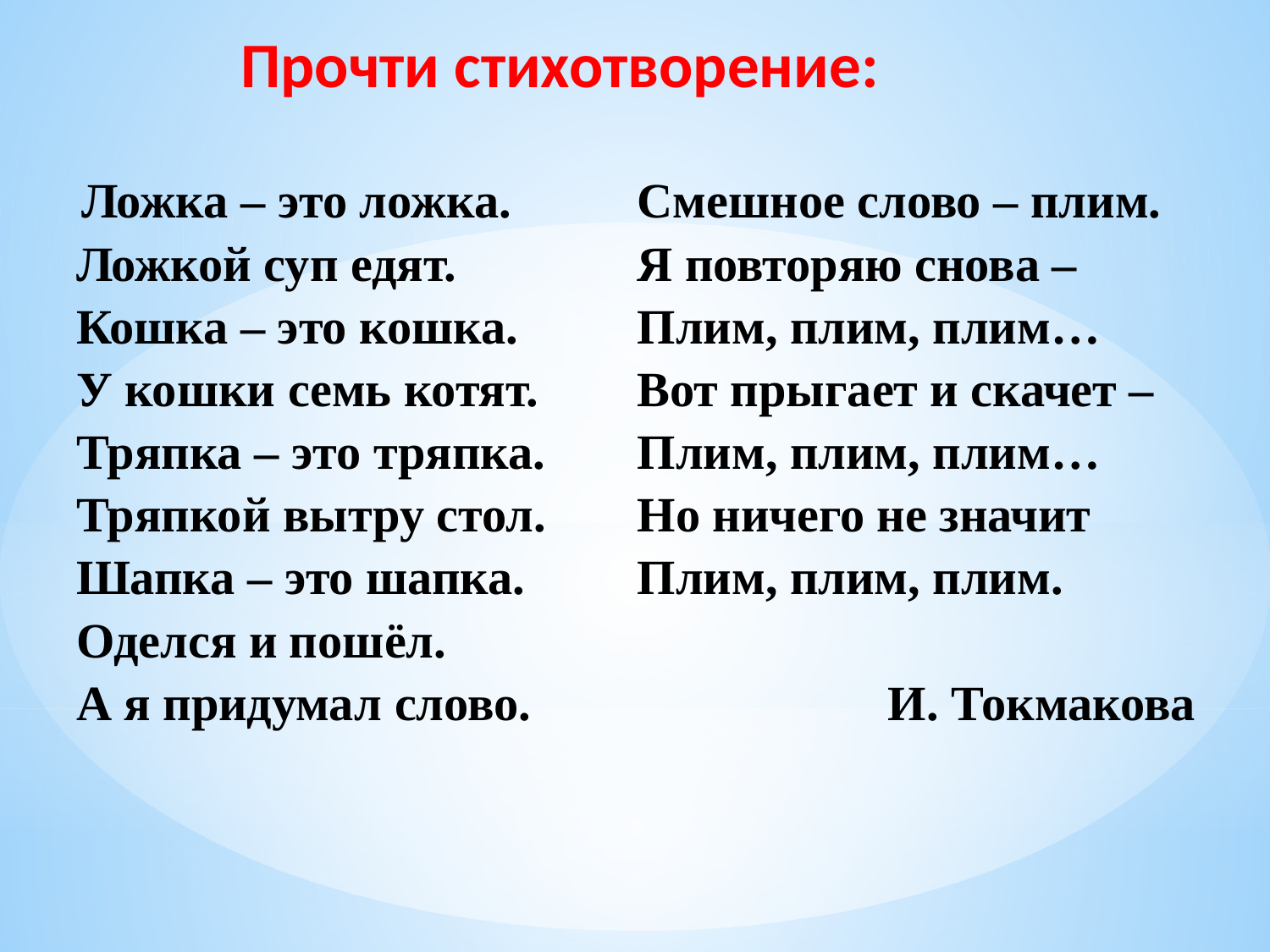

# Прочти стихотворение:

| Ложка – это ложка. Ложкой суп едят. Кошка – это кошка. У кошки семь котят. Тряпка – это тряпка. Тряпкой вытру стол. Шапка – это шапка. Оделся и пошёл. А я придумал слово. | Смешное слово – плим. Я повторяю снова – Плим, плим, плим… Вот прыгает и скачет – Плим, плим, плим… Но ничего не значит Плим, плим, плим.   И. Токмакова |
| --- | --- |